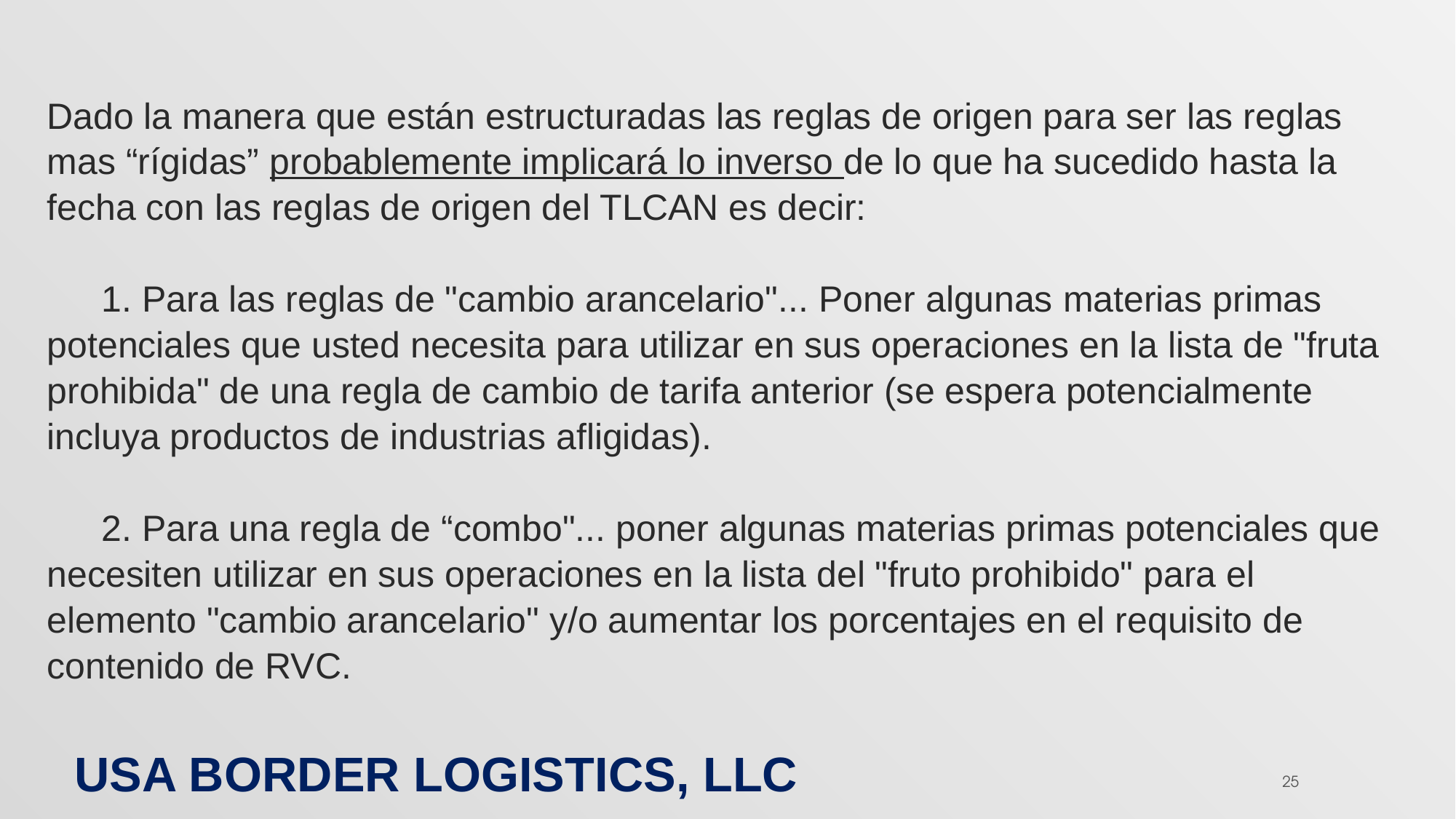

Dado la manera que están estructuradas las reglas de origen para ser las reglas mas “rígidas” probablemente implicará lo inverso de lo que ha sucedido hasta la fecha con las reglas de origen del TLCAN es decir:
	1. Para las reglas de "cambio arancelario"... Poner algunas materias primas potenciales que usted necesita para utilizar en sus operaciones en la lista de "fruta prohibida" de una regla de cambio de tarifa anterior (se espera potencialmente incluya productos de industrias afligidas).
	2. Para una regla de “combo"... poner algunas materias primas potenciales que necesiten utilizar en sus operaciones en la lista del "fruto prohibido" para el elemento "cambio arancelario" y/o aumentar los porcentajes en el requisito de contenido de RVC.
USA Border logistics, llc
25